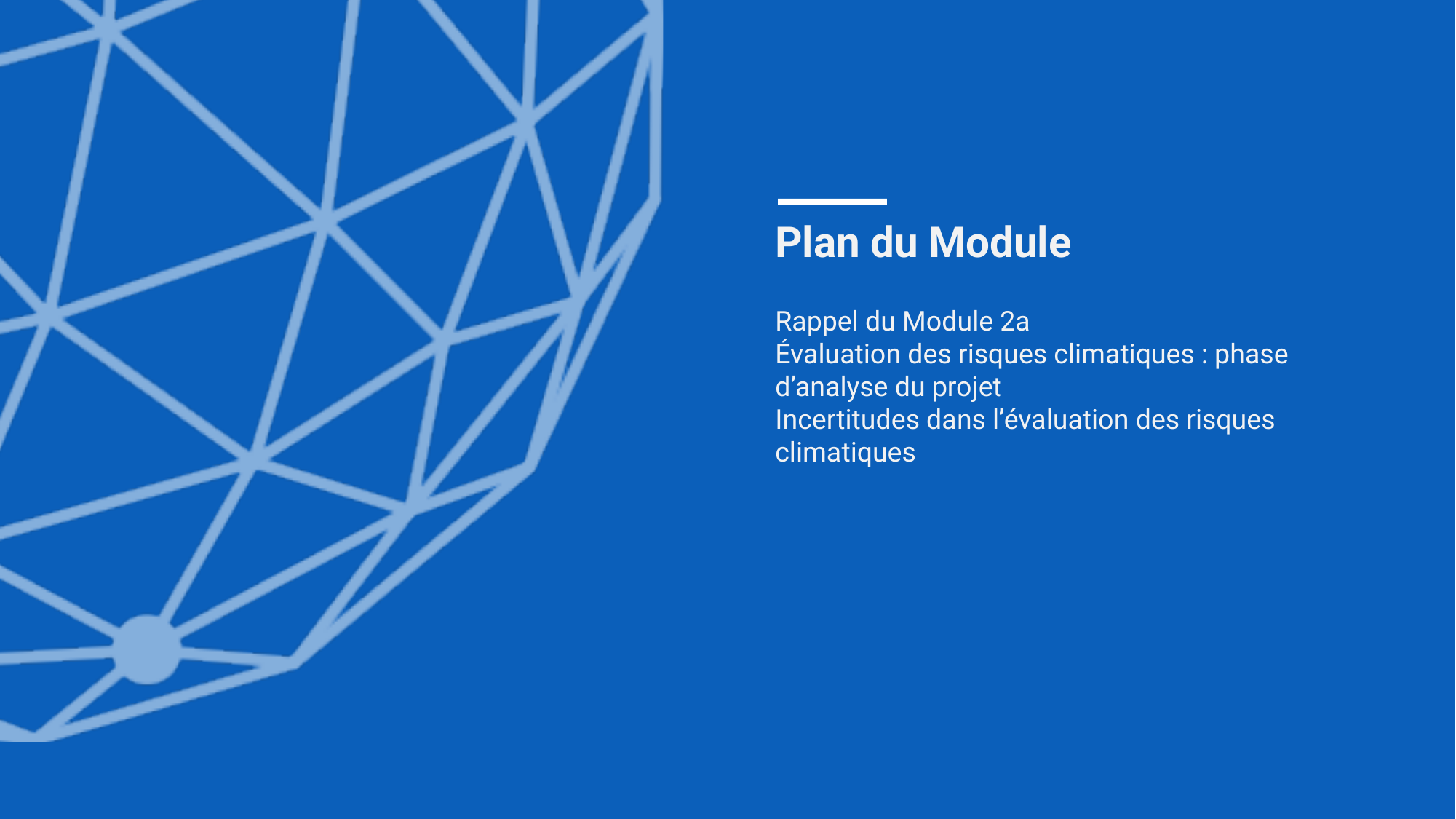

# Plan du Module
Rappel du Module 2a
Évaluation des risques climatiques : phase d’analyse du projet
Incertitudes dans l’évaluation des risques climatiques